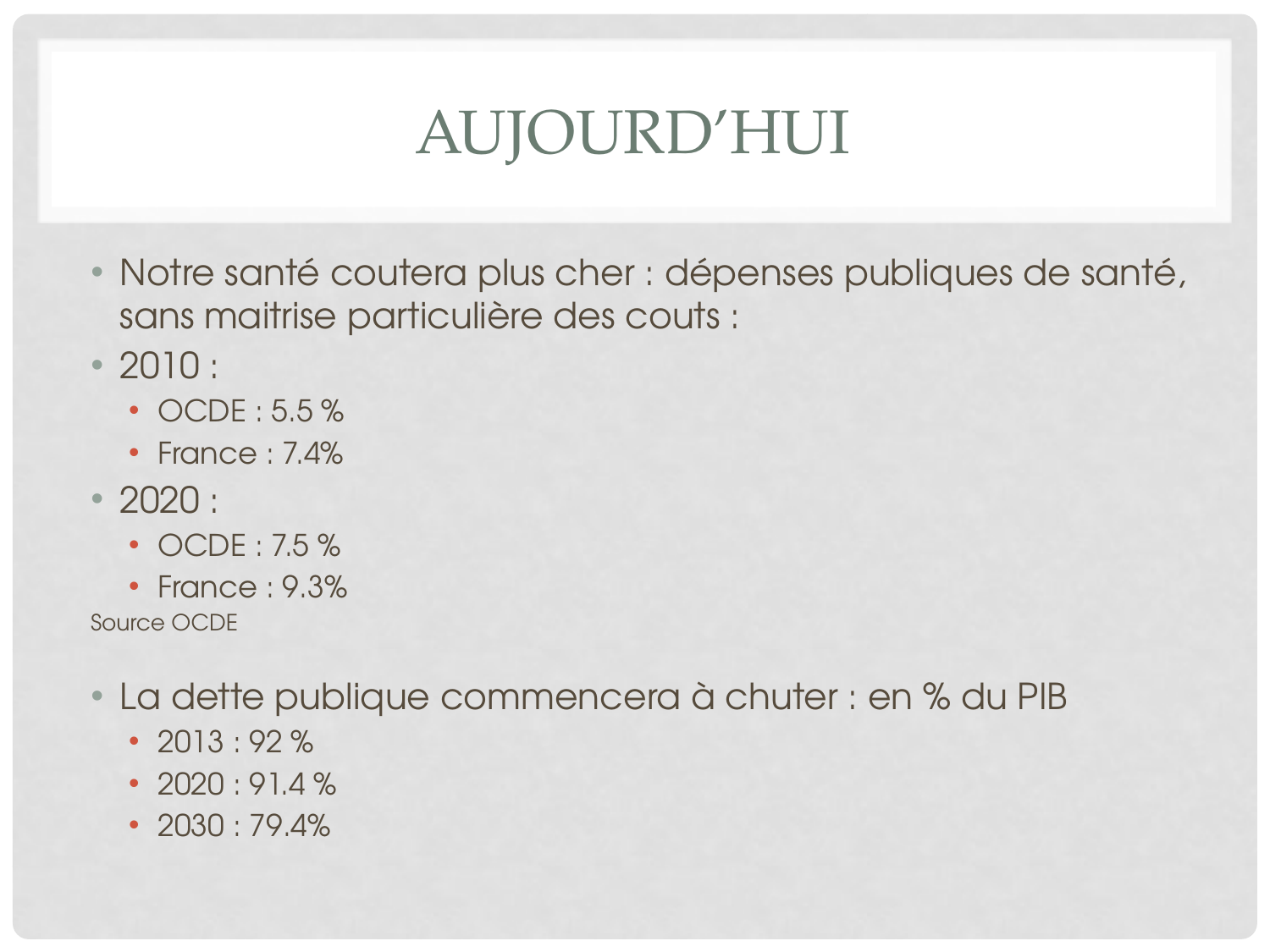

# Aujourd’hui
Notre santé coutera plus cher : dépenses publiques de santé, sans maitrise particulière des couts :
2010 :
OCDE : 5.5 %
France : 7.4%
2020 :
OCDE : 7.5 %
France : 9.3%
Source OCDE

La dette publique commencera à chuter : en % du PIB
2013 : 92 %
2020 : 91.4 %
2030 : 79.4%